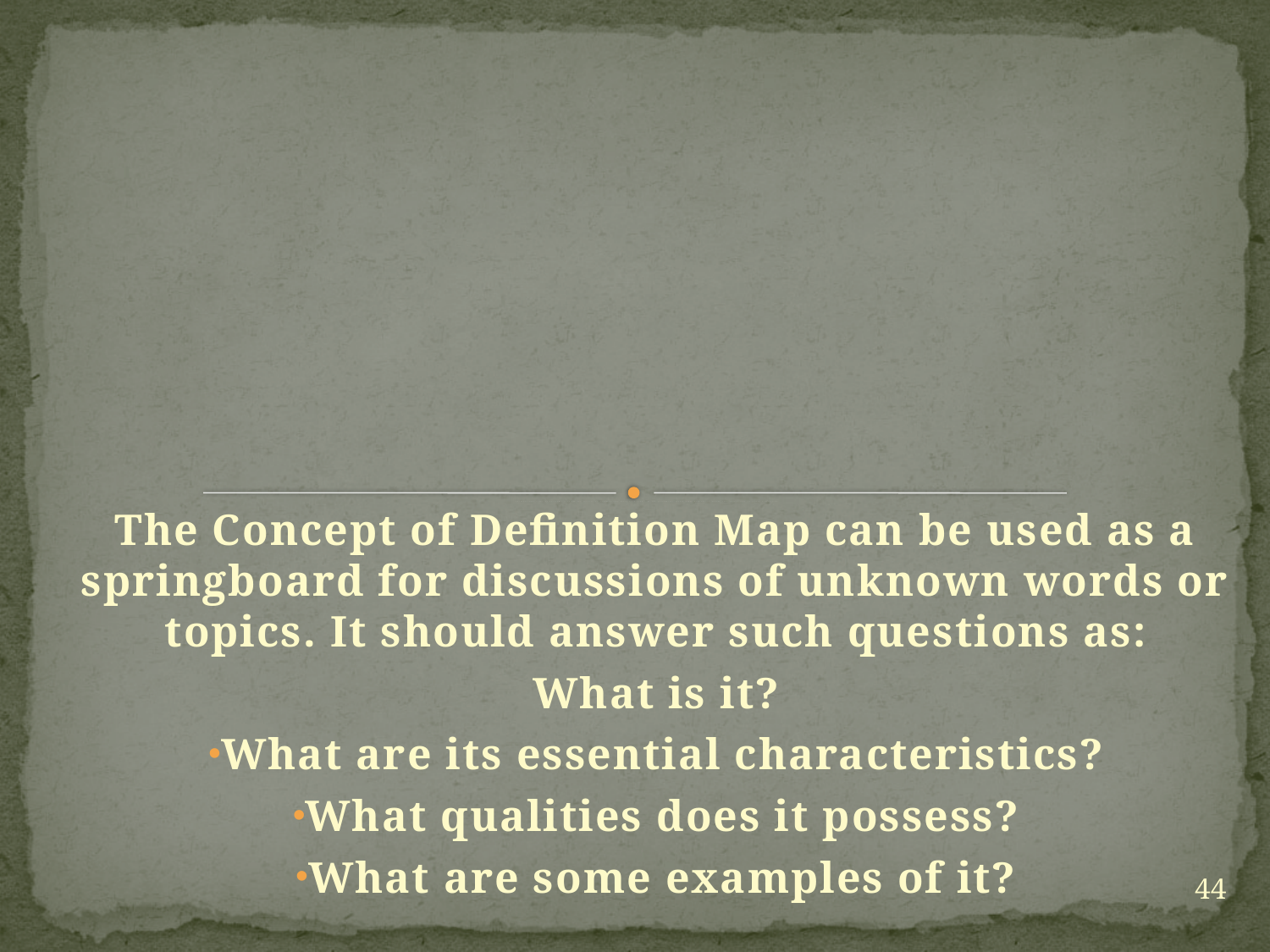

The Concept of Definition Map can be used as a springboard for discussions of unknown words or topics. It should answer such questions as:
What is it?
What are its essential characteristics?
What qualities does it possess?
What are some examples of it?
# Incorporate poetry or song lyrics that relate to the word/topic before introducing the CD.  This will allow your students to utilize the map as a reflection of their understanding.
44